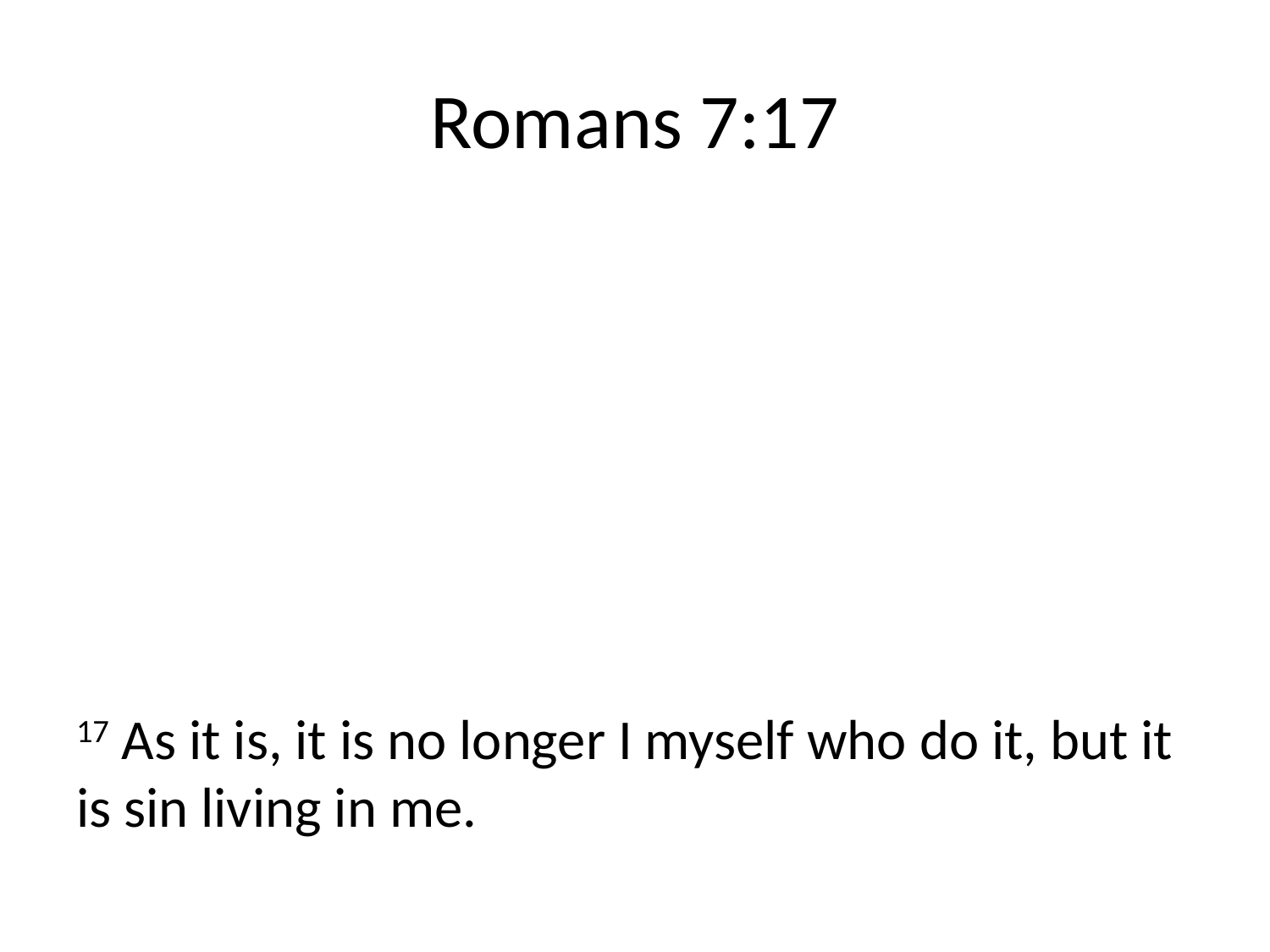

# Romans 7:17

17 As it is, it is no longer I myself who do it, but it is sin living in me.